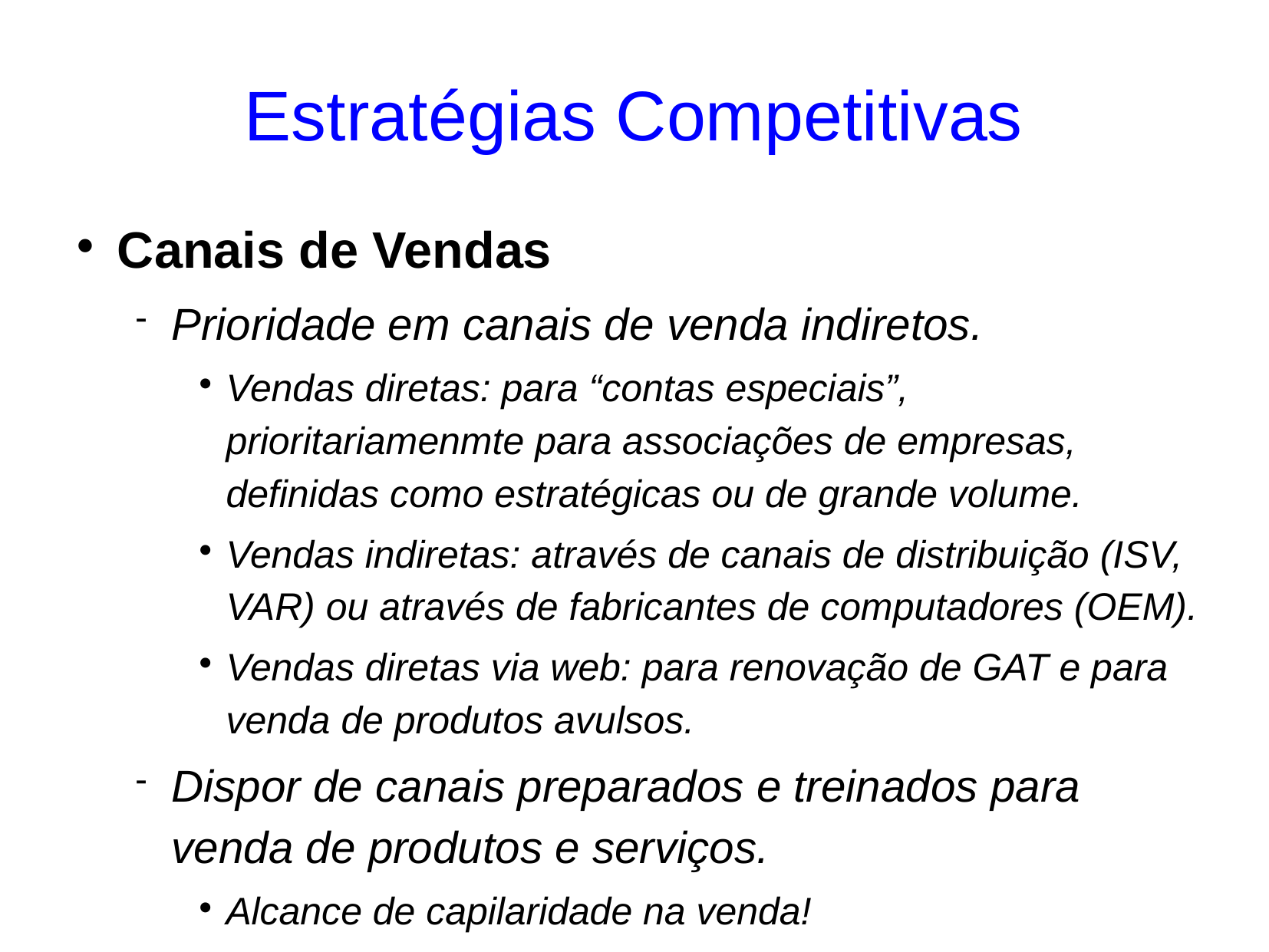

# Estratégias Competitivas
Canais de Vendas
Prioridade em canais de venda indiretos.
Vendas diretas: para “contas especiais”, prioritariamenmte para associações de empresas, definidas como estratégicas ou de grande volume.
Vendas indiretas: através de canais de distribuição (ISV, VAR) ou através de fabricantes de computadores (OEM).
Vendas diretas via web: para renovação de GAT e para venda de produtos avulsos.
Dispor de canais preparados e treinados para venda de produtos e serviços.
Alcance de capilaridade na venda!